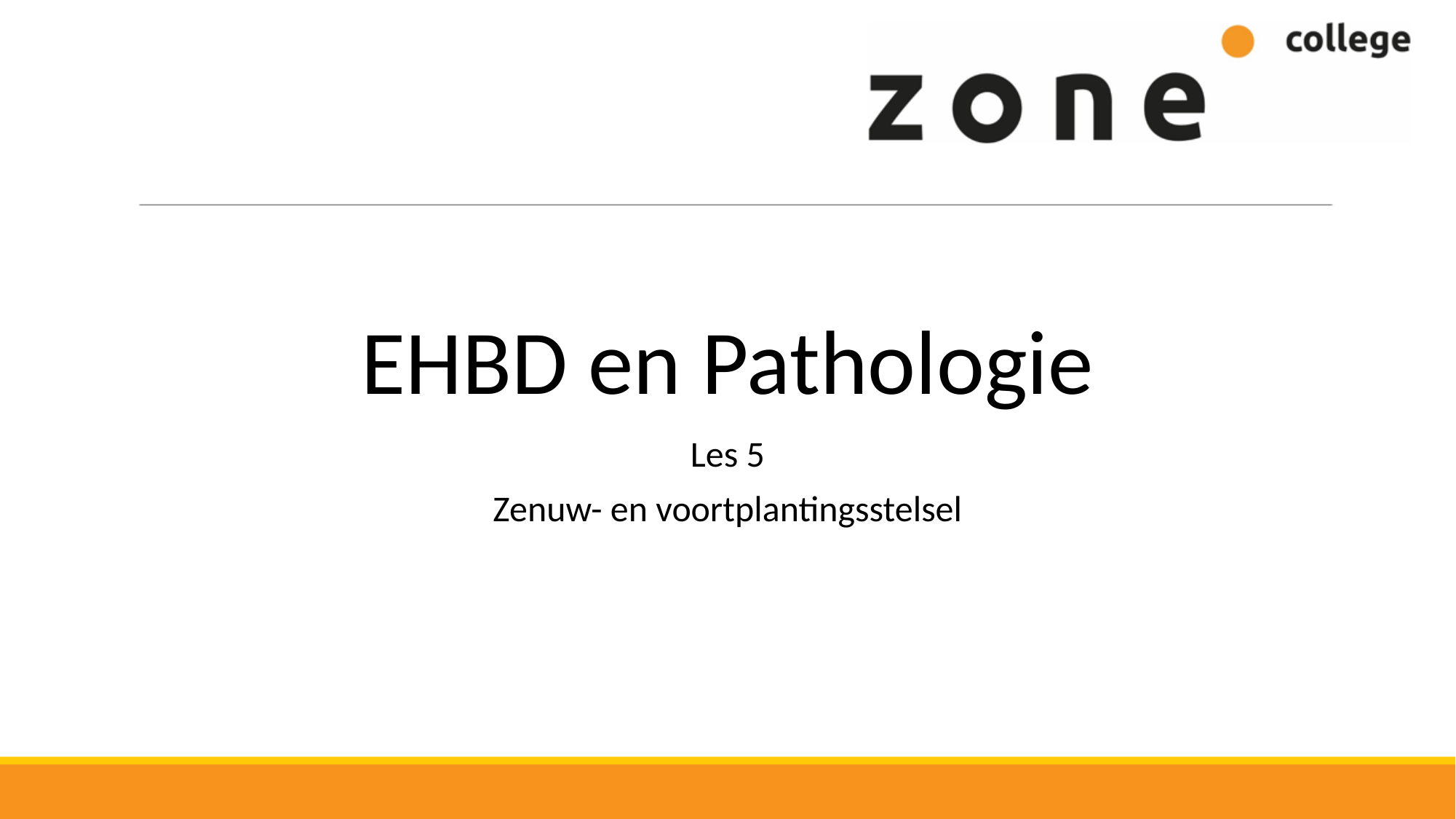

# EHBD en Pathologie
Les 5
Zenuw- en voortplantingsstelsel